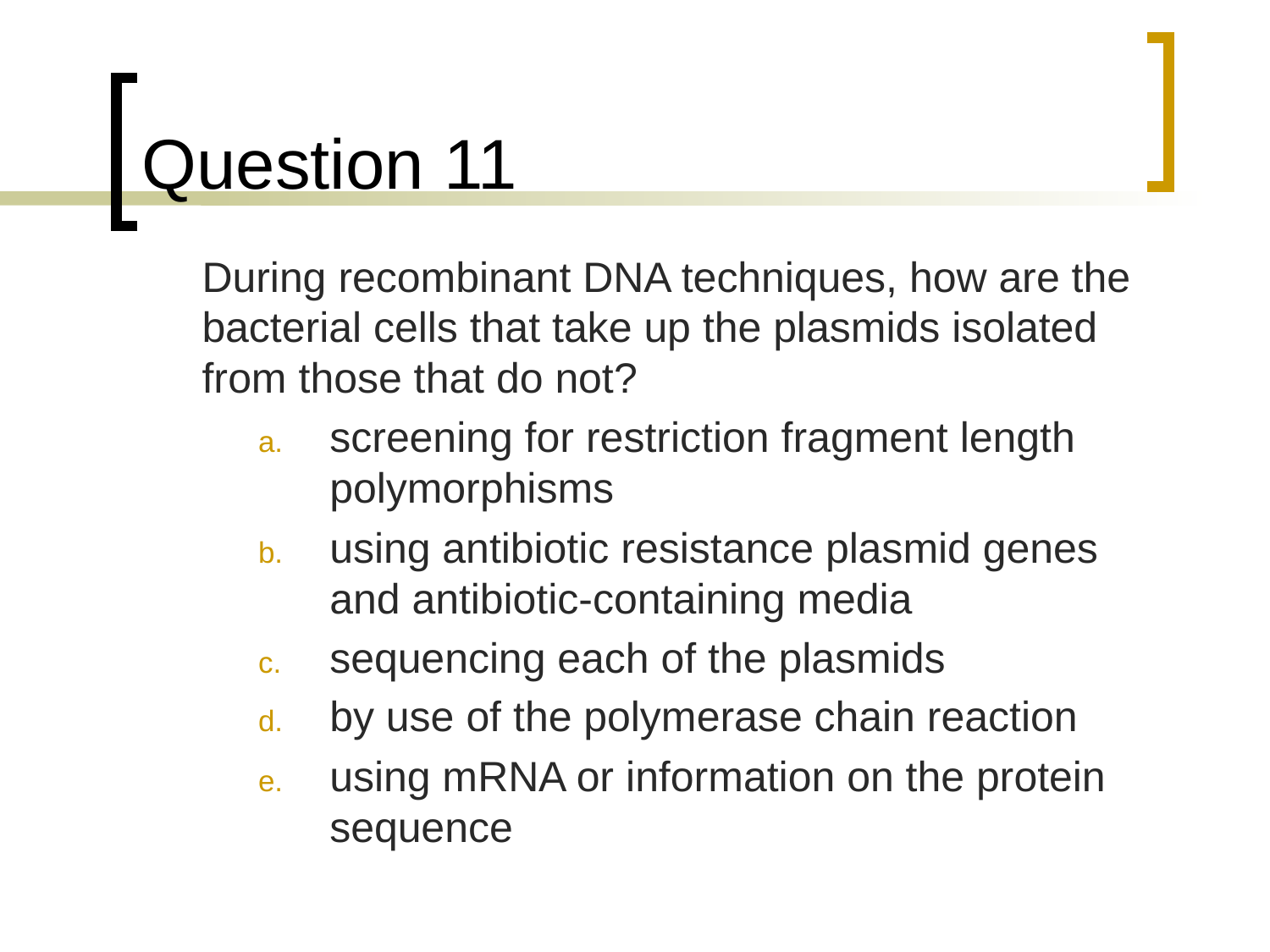

# Question 11
	During recombinant DNA techniques, how are the bacterial cells that take up the plasmids isolated from those that do not?
screening for restriction fragment length polymorphisms
using antibiotic resistance plasmid genes and antibiotic-containing media
sequencing each of the plasmids
by use of the polymerase chain reaction
using mRNA or information on the protein sequence